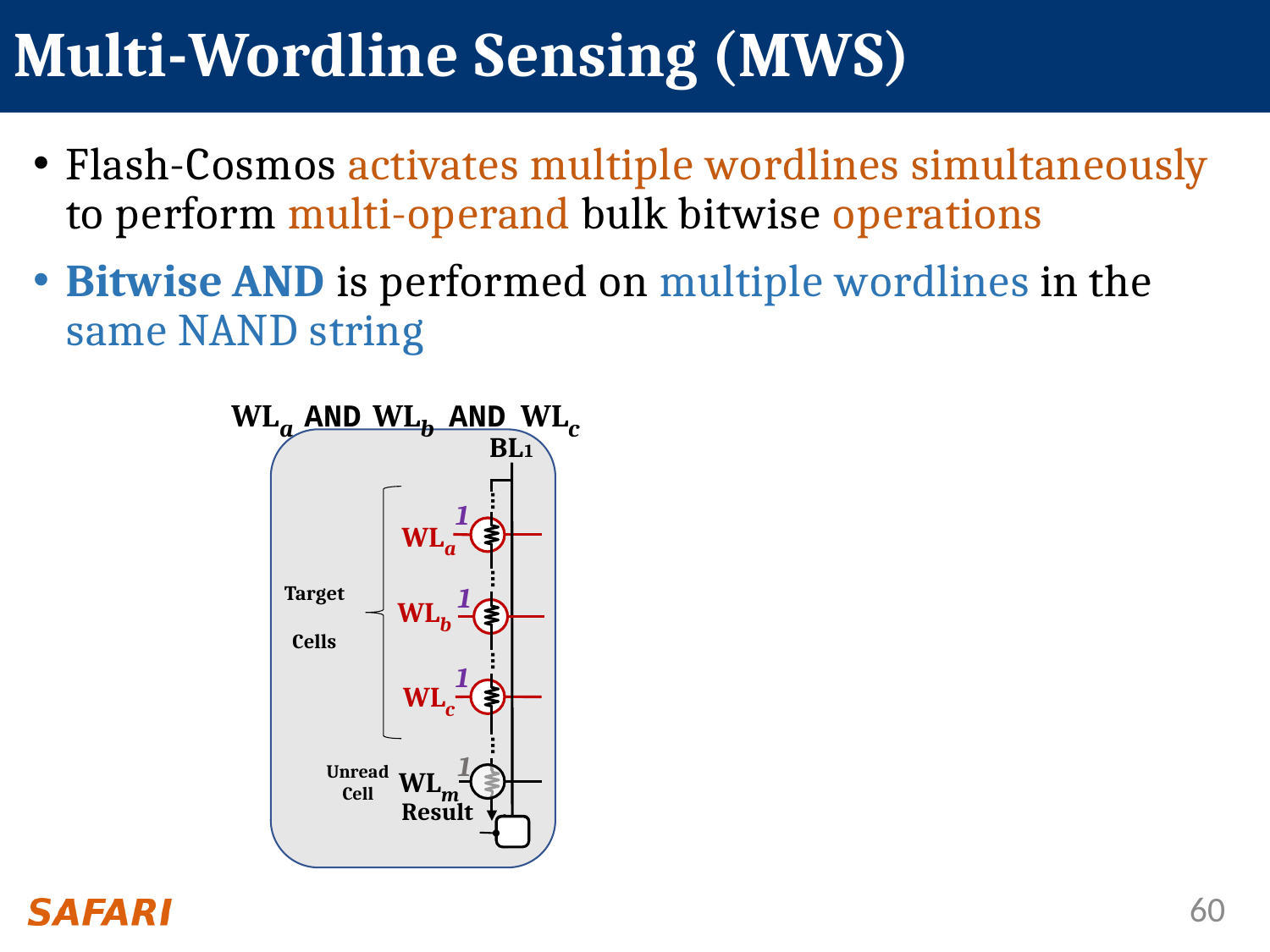

# Multi-Wordline Sensing (MWS)
Flash-Cosmos activates multiple wordlines simultaneously to perform multi-operand bulk bitwise operations
Bitwise AND is performed on multiple wordlines in the same NAND string
WLa  AND  WLb  AND  WLc

BL1

⋯
1

WLa
⋯
1
WLb

⋯
1
WLc

⋯
1
WLm

Result

Target Cells
Unread Cell